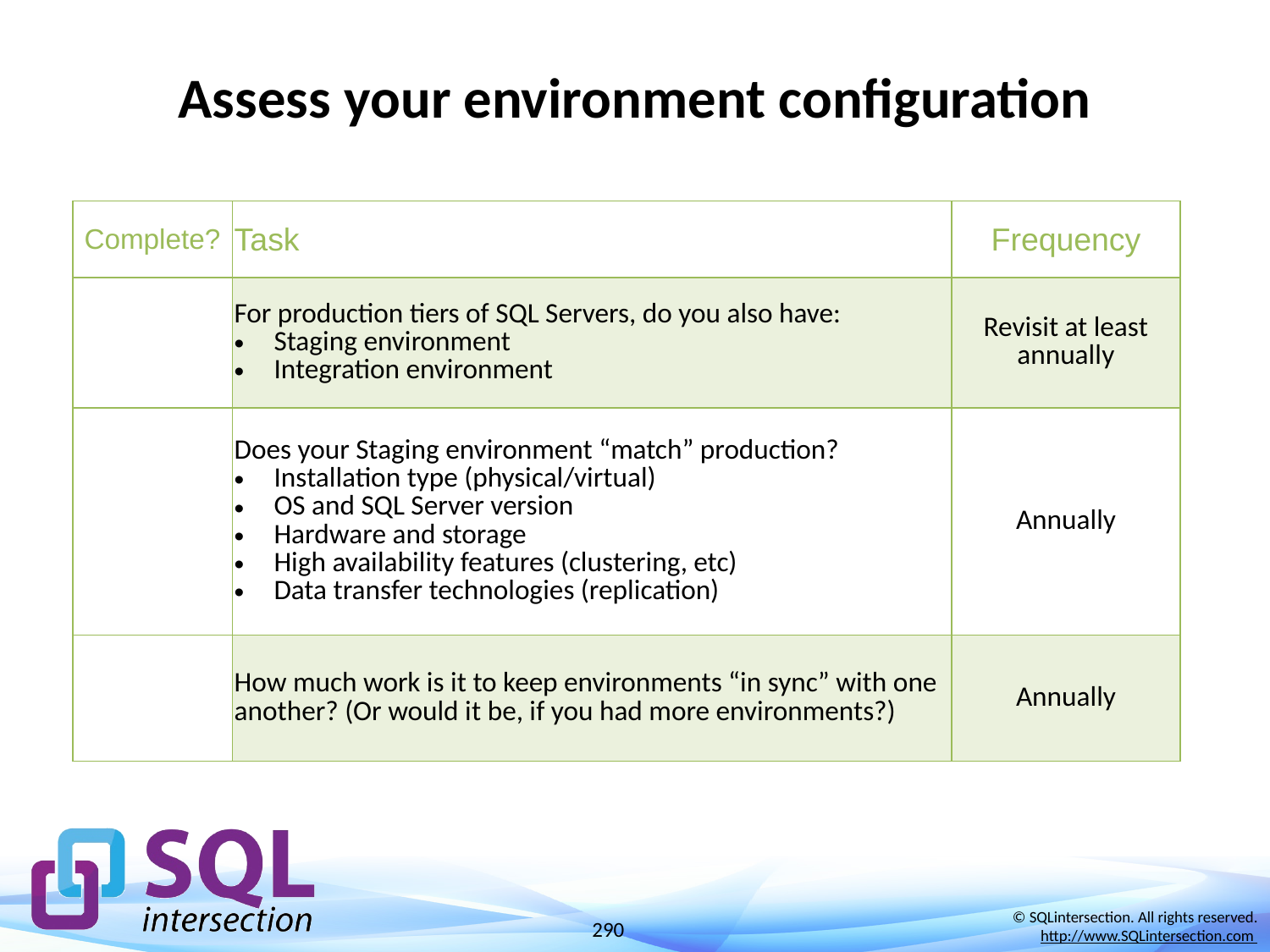

# Assess your environment configuration
| Complete? | Task | Frequency |
| --- | --- | --- |
|  | For production tiers of SQL Servers, do you also have: Staging environment Integration environment | Revisit at least annually |
|  | Does your Staging environment “match” production? Installation type (physical/virtual) OS and SQL Server version Hardware and storage High availability features (clustering, etc) Data transfer technologies (replication) | Annually |
|  | How much work is it to keep environments “in sync” with one another? (Or would it be, if you had more environments?) | Annually |